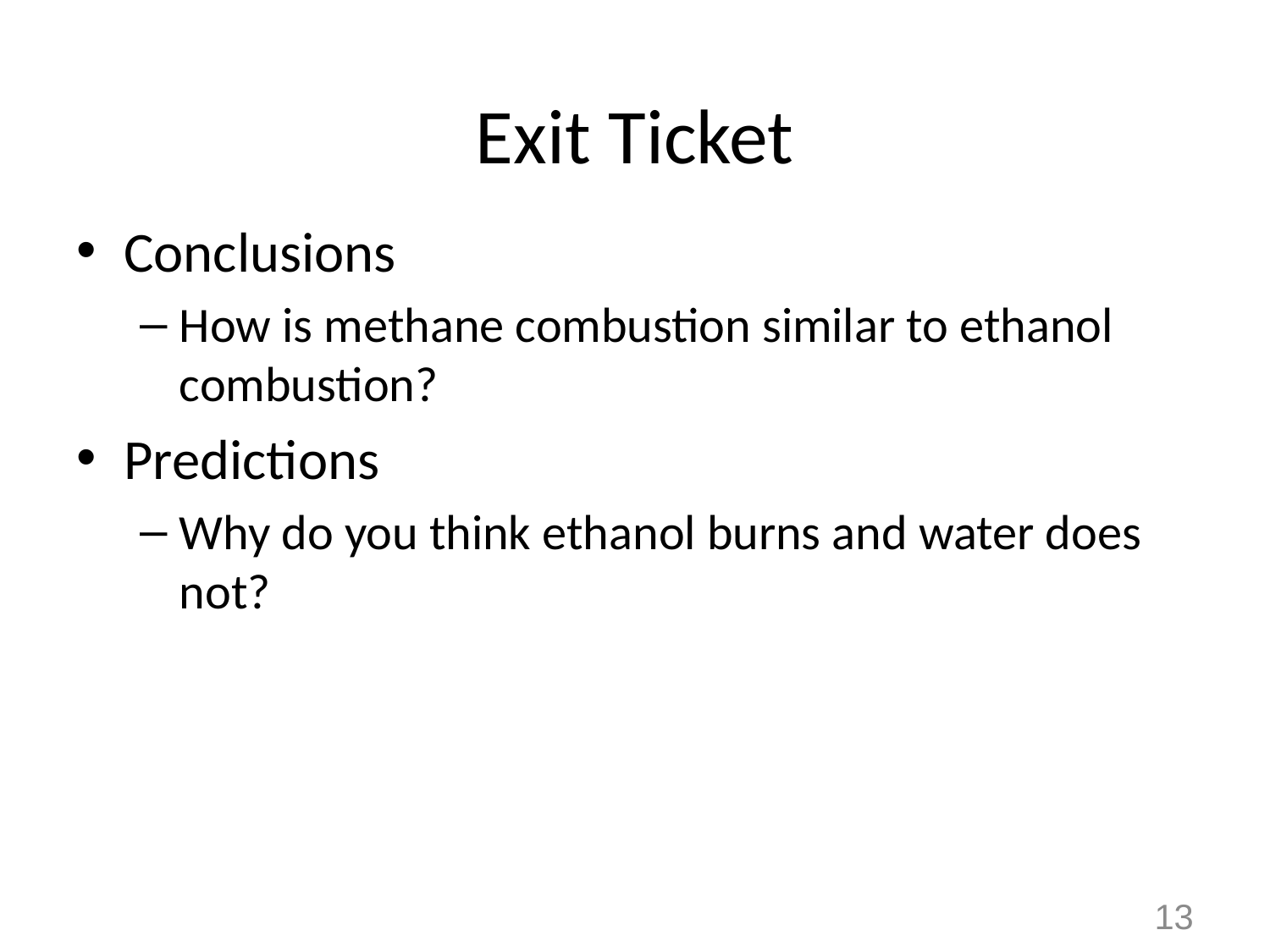

# Exit Ticket
Conclusions
How is methane combustion similar to ethanol combustion?
Predictions
Why do you think ethanol burns and water does not?
13